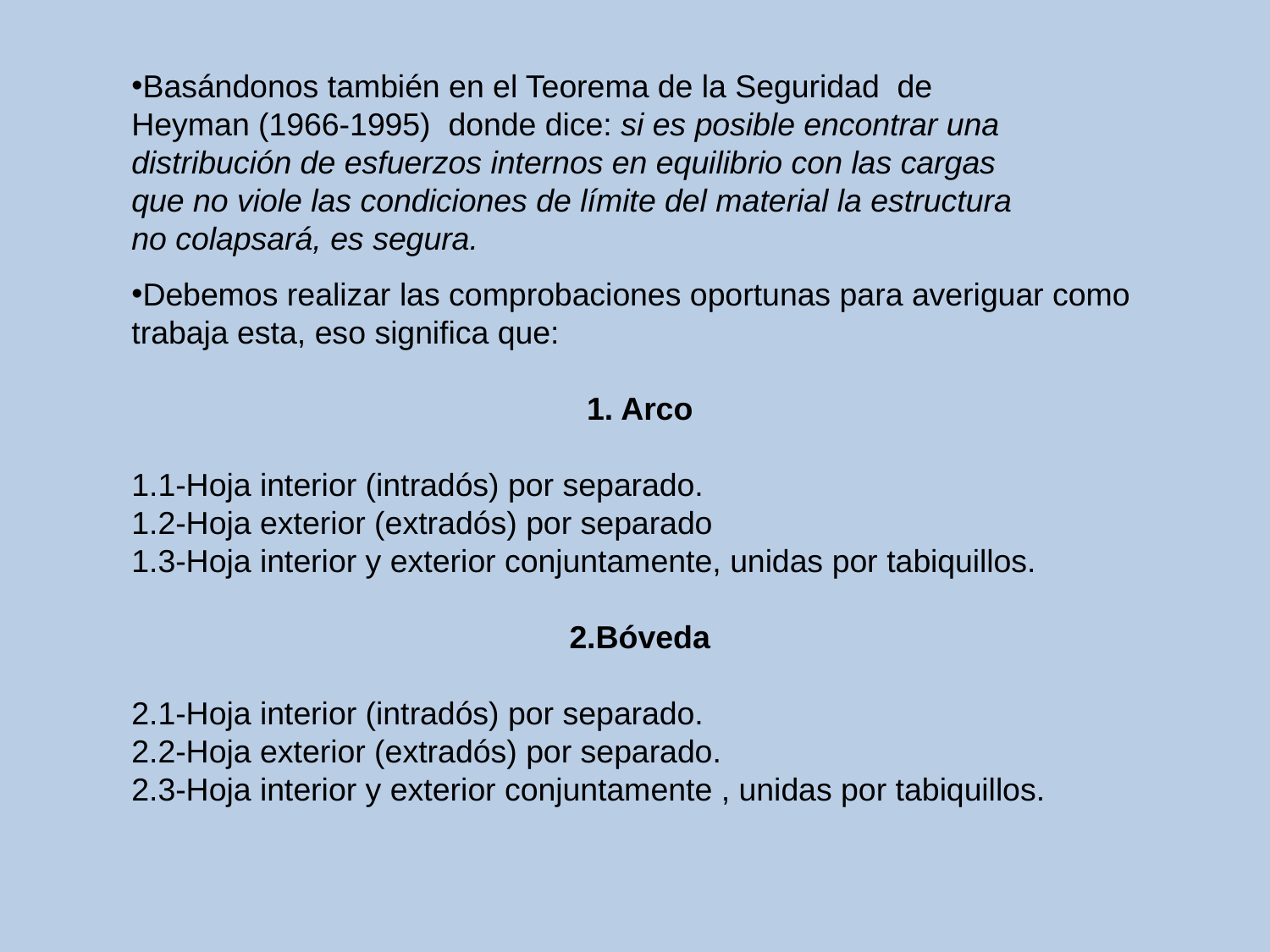

Basándonos también en el Teorema de la Seguridad  de Heyman (1966-1995)  donde dice: si es posible encontrar una distribución de esfuerzos internos en equilibrio con las cargas que no viole las condiciones de límite del material la estructura no colapsará, es segura.
Debemos realizar las comprobaciones oportunas para averiguar como trabaja esta, eso significa que:

1. Arco

1.1-Hoja interior (intradós) por separado.
1.2-Hoja exterior (extradós) por separado
1.3-Hoja interior y exterior conjuntamente, unidas por tabiquillos.

2.Bóveda

2.1-Hoja interior (intradós) por separado.
2.2-Hoja exterior (extradós) por separado.
2.3-Hoja interior y exterior conjuntamente , unidas por tabiquillos.